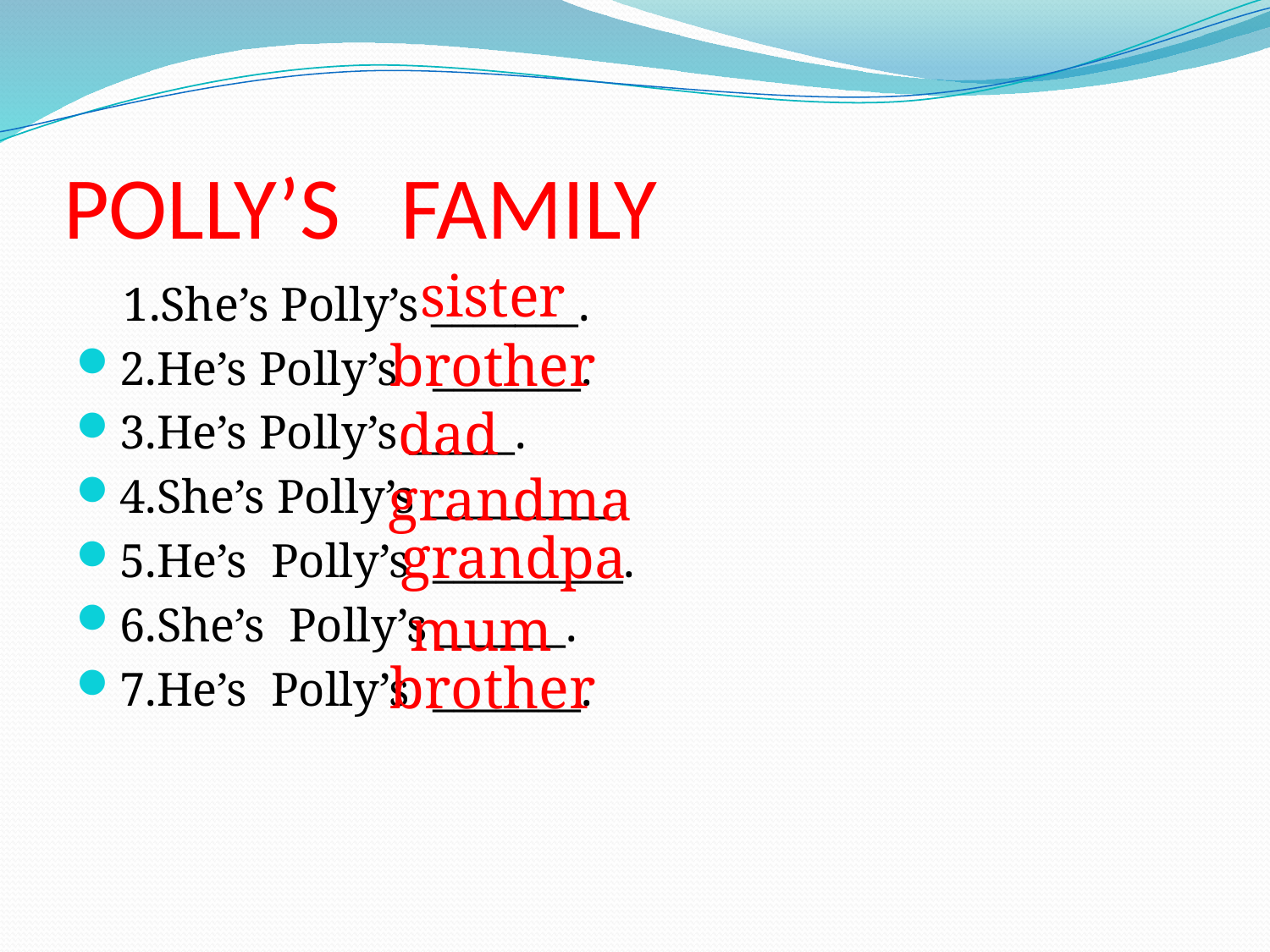

# POLLY’S   FAMILY
sister
    1.She’s Polly’s _______.
2.He’s Polly’s   _______.
3.He’s Polly’s _____.
4.She’s Polly’s _________.
5.He’s  Polly’s  _________.
6.She’s  Polly’s ______.
7.He’s  Polly’s  _______.
brother
dad
grandma
grandpa
mum
brother